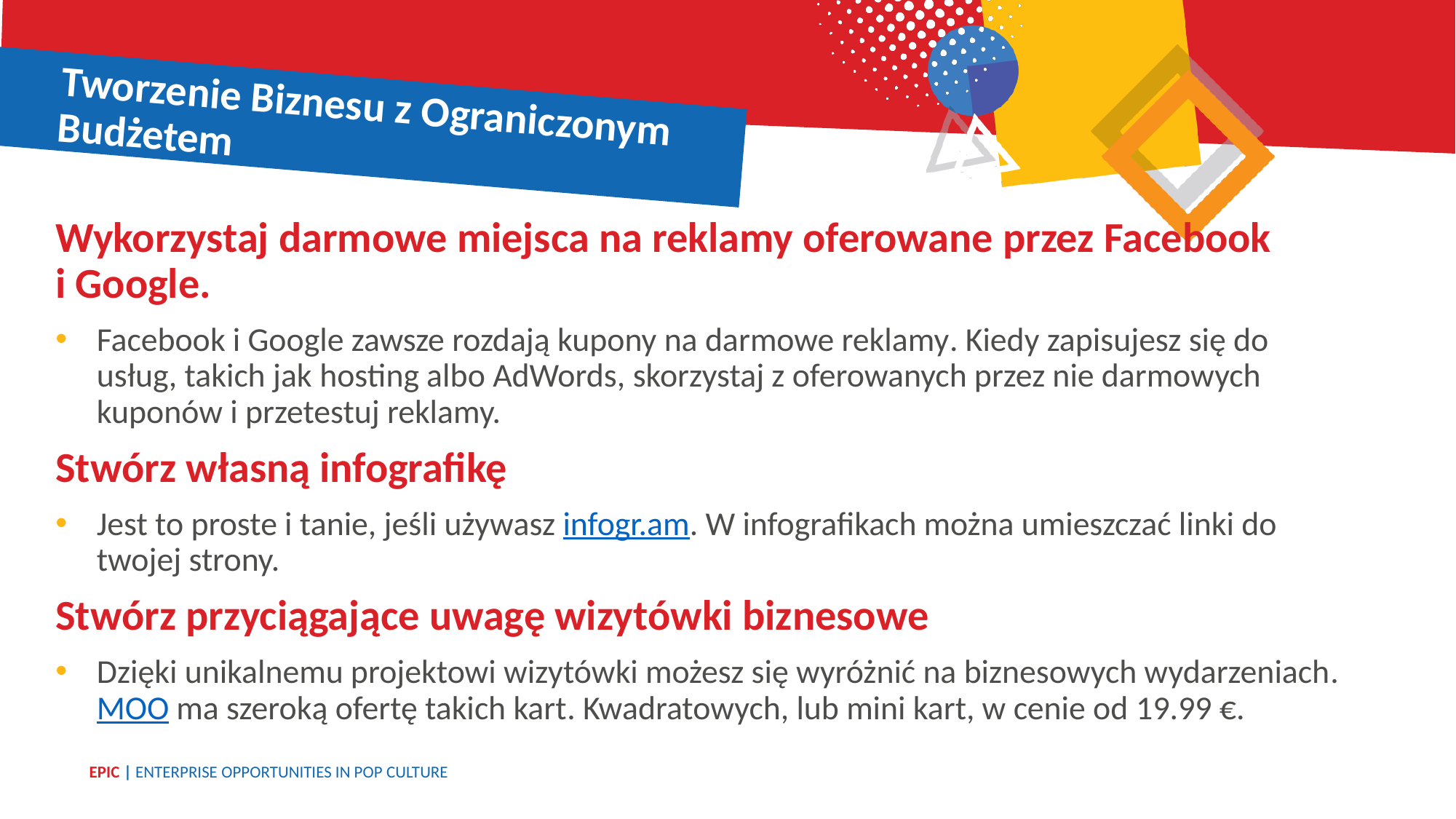

Tworzenie Biznesu z Ograniczonym Budżetem

Wykorzystaj darmowe miejsca na reklamy oferowane przez Facebook
i Google.
Facebook i Google zawsze rozdają kupony na darmowe reklamy. Kiedy zapisujesz się do usług, takich jak hosting albo AdWords, skorzystaj z oferowanych przez nie darmowych kuponów i przetestuj reklamy.
Stwórz własną infografikę
Jest to proste i tanie, jeśli używasz infogr.am. W infografikach można umieszczać linki do twojej strony.
Stwórz przyciągające uwagę wizytówki biznesowe
Dzięki unikalnemu projektowi wizytówki możesz się wyróżnić na biznesowych wydarzeniach. MOO ma szeroką ofertę takich kart. Kwadratowych, lub mini kart, w cenie od 19.99 €.